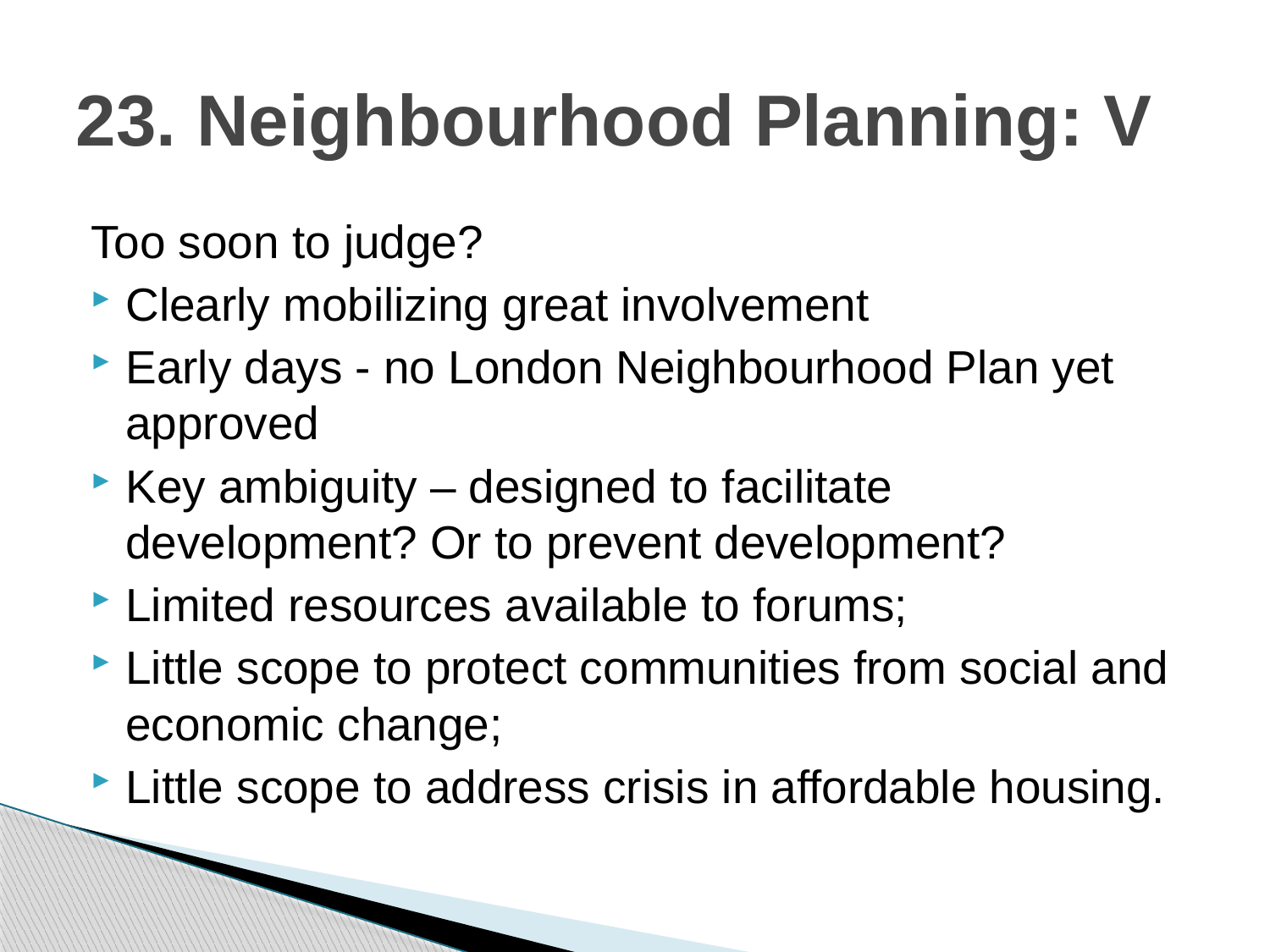

# 23. Neighbourhood Planning: V
Too soon to judge?
Clearly mobilizing great involvement
Early days - no London Neighbourhood Plan yet approved
Key ambiguity – designed to facilitate development? Or to prevent development?
Limited resources available to forums;
Little scope to protect communities from social and economic change;
Little scope to address crisis in affordable housing.